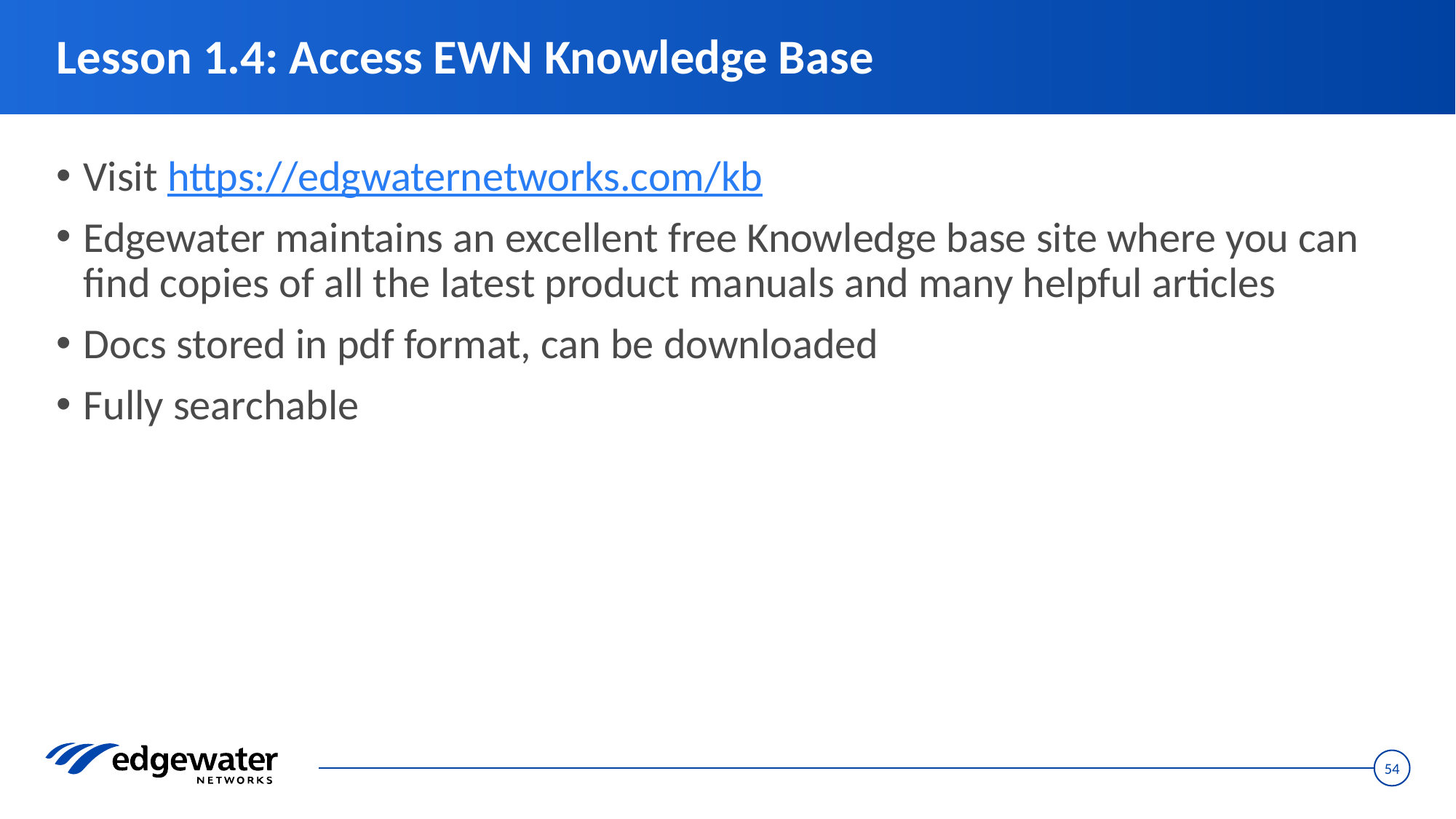

# Lesson 1.4: Access EWN Knowledge Base
Visit https://edgwaternetworks.com/kb
Edgewater maintains an excellent free Knowledge base site where you can find copies of all the latest product manuals and many helpful articles
Docs stored in pdf format, can be downloaded
Fully searchable